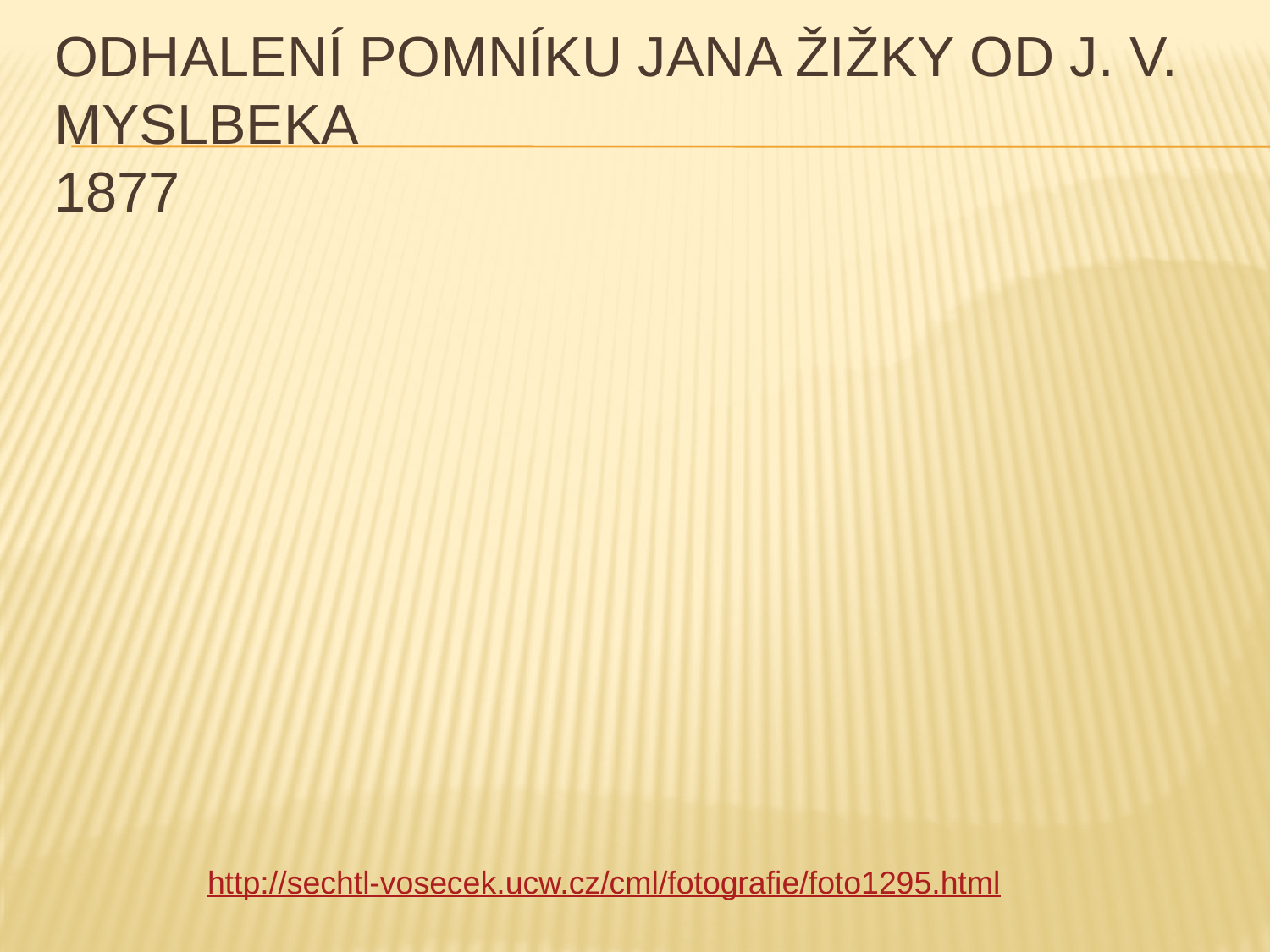

# Odhalení pomníku Jana Žižky od J. V. Myslbeka 1877

http://sechtl-vosecek.ucw.cz/cml/fotografie/foto1295.html